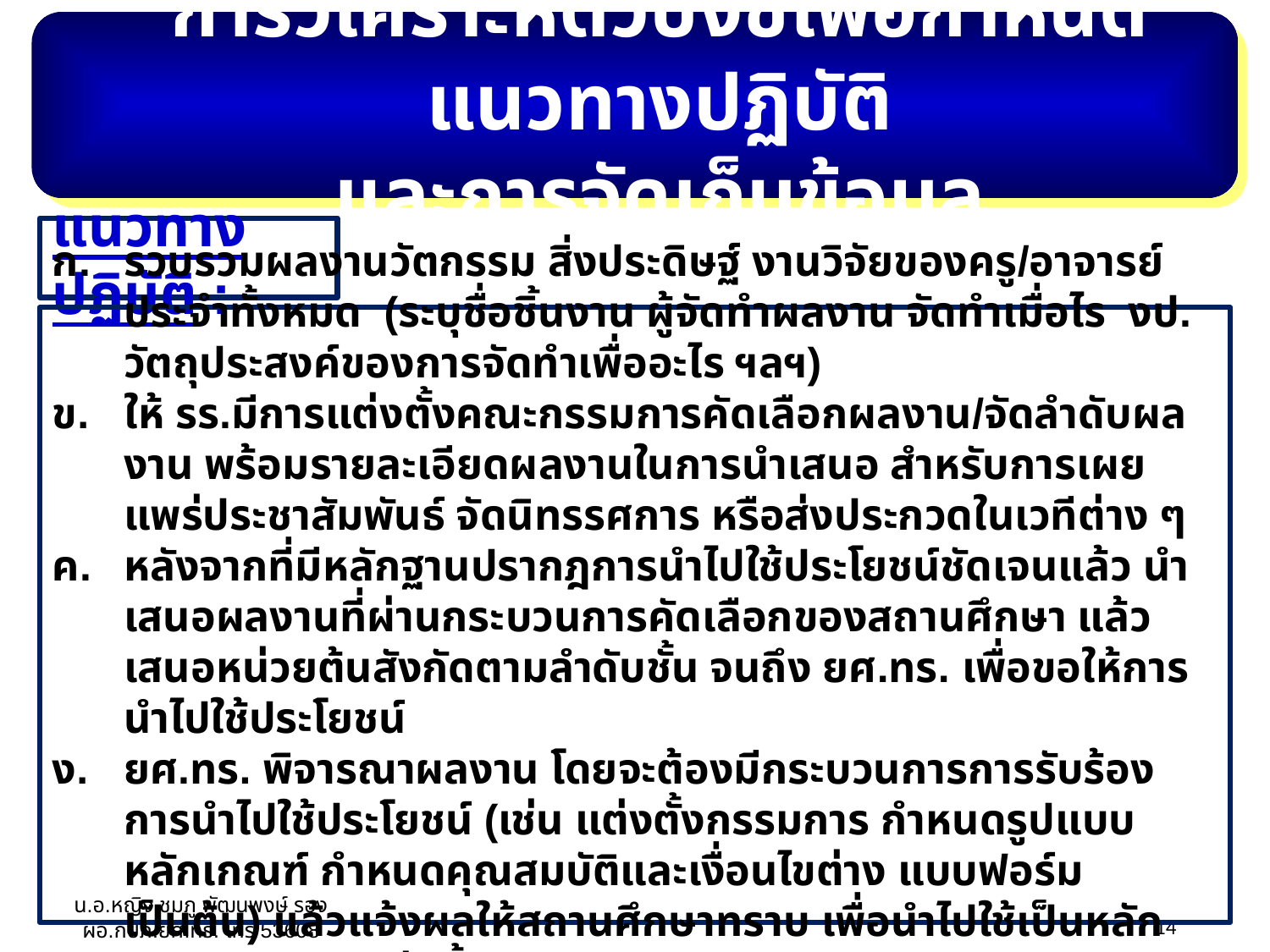

การวิเคราะห์ตัวบ่งชี้เพื่อกำหนดแนวทางปฏิบัติ
และการจัดเก็บข้อมูล
แนวทางปฏิบัติ :
รวบรวมผลงานวัตกรรม สิ่งประดิษฐ์ งานวิจัยของครู/อาจารย์ประจำทั้งหมด  (ระบุชื่อชิ้นงาน ผู้จัดทำผลงาน จัดทำเมื่อไร  งป. วัตถุประสงค์ของการจัดทำเพื่ออะไร ฯลฯ)
ให้ รร.มีการแต่งตั้งคณะกรรมการคัดเลือกผลงาน/จัดลำดับผลงาน พร้อมรายละเอียดผลงานในการนำเสนอ สำหรับการเผยแพร่ประชาสัมพันธ์ จัดนิทรรศการ หรือส่งประกวดในเวทีต่าง ๆ
หลังจากที่มีหลักฐานปรากฎการนำไปใช้ประโยชน์ชัดเจนแล้ว นำเสนอผลงานที่ผ่านกระบวนการคัดเลือกของสถานศึกษา แล้ว  เสนอหน่วยต้นสังกัดตามลำดับชั้น จนถึง ยศ.ทร. เพื่อขอให้การนำไปใช้ประโยชน์
ยศ.ทร. พิจารณาผลงาน โดยจะต้องมีกระบวนการการรับร้องการนำไปใช้ประโยชน์ (เช่น แต่งตั้งกรรมการ กำหนดรูปแบบ หลักเกณฑ์ กำหนดคุณสมบัติและเงื่อนไขต่าง แบบฟอร์ม เป็นต้น) แล้วแจ้งผลให้สถานศึกษาทราบ เพื่อนำไปใช้เป็นหลักฐานประกอบตัวบ่งชี้
26/03/55
น.อ.หญิง ชมภู พัฒนพงษ์ รอง ผอ.กปภ.ยศ.ทร. โทร 53608
14